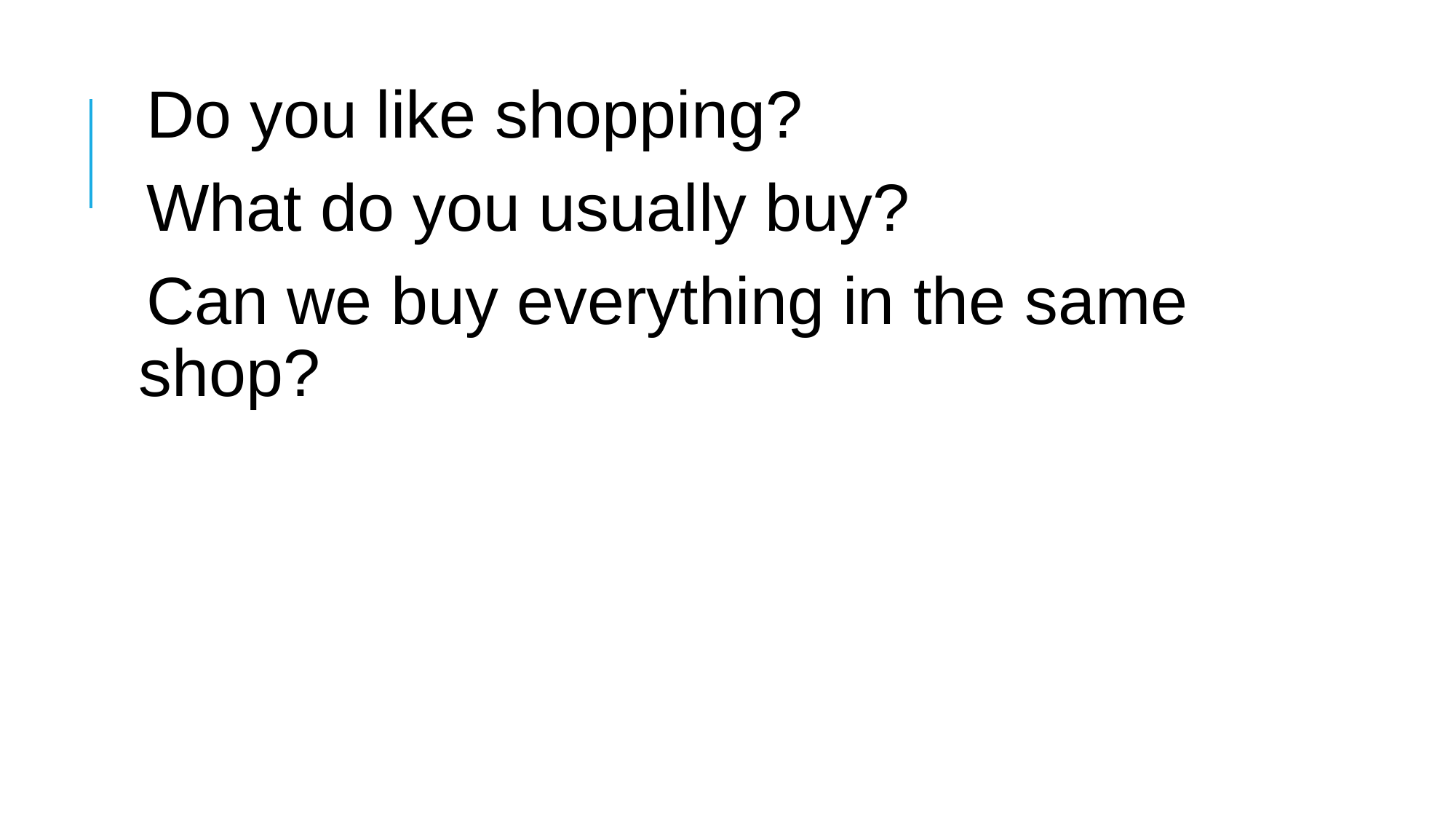

Do you like shopping?
What do you usually buy?
Can we buy everything in the same shop?